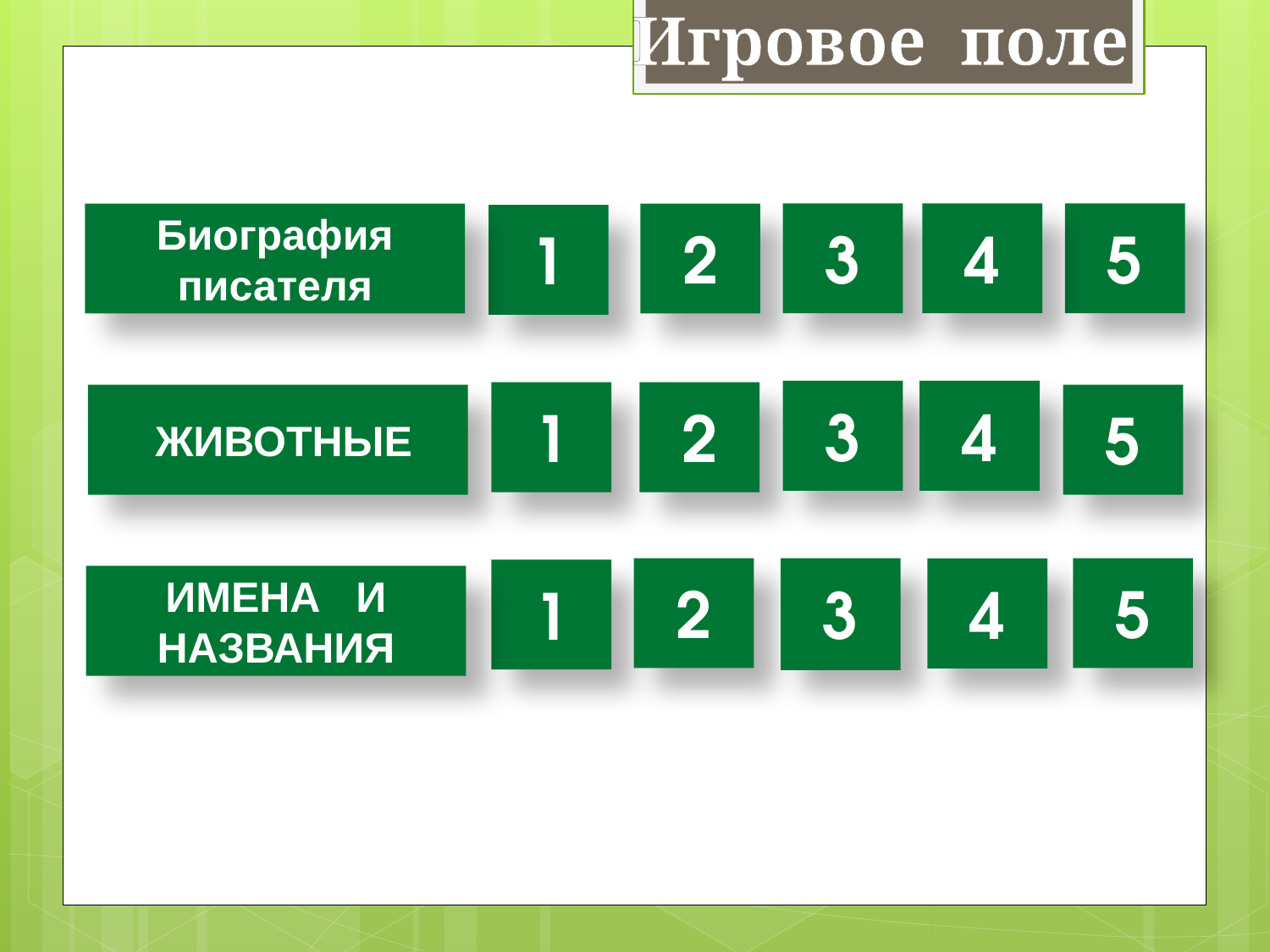

Игровое  поле
3
4
5
Биография писателя
2
1
3
4
1
2
 ЖИВОТНЫЕ
5
2
3
5
4
1
ИМЕНА   И НАЗВАНИЯ